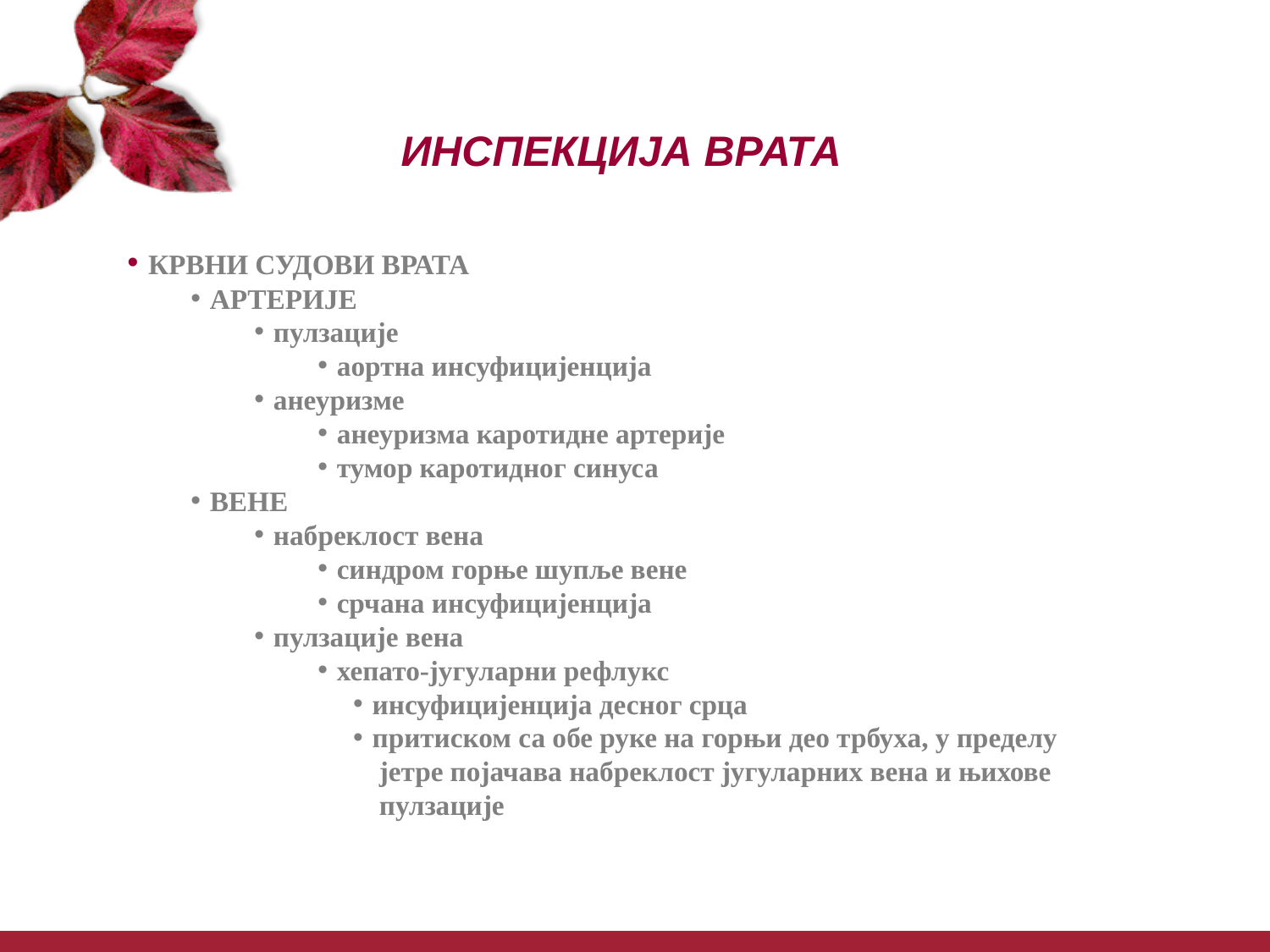

ИНСПЕКЦИЈА ВРАТА

 КРВНИ СУДОВИ ВРАТА
 АРТЕРИЈЕ
 пулзације
 аортна инсуфицијенција
 анеуризме
 анеуризма каротидне артерије
 тумор каротидног синуса
 ВЕНЕ
 набреклост вена
 синдром горње шупље вене
 срчана инсуфицијенција
 пулзације вена
 хепато-југуларни рефлукс
 инсуфицијенција десног срца
 притиском са обе руке на горњи део трбуха, у пределу
  јетре појачава набреклост југуларних вена и њихове
  пулзације